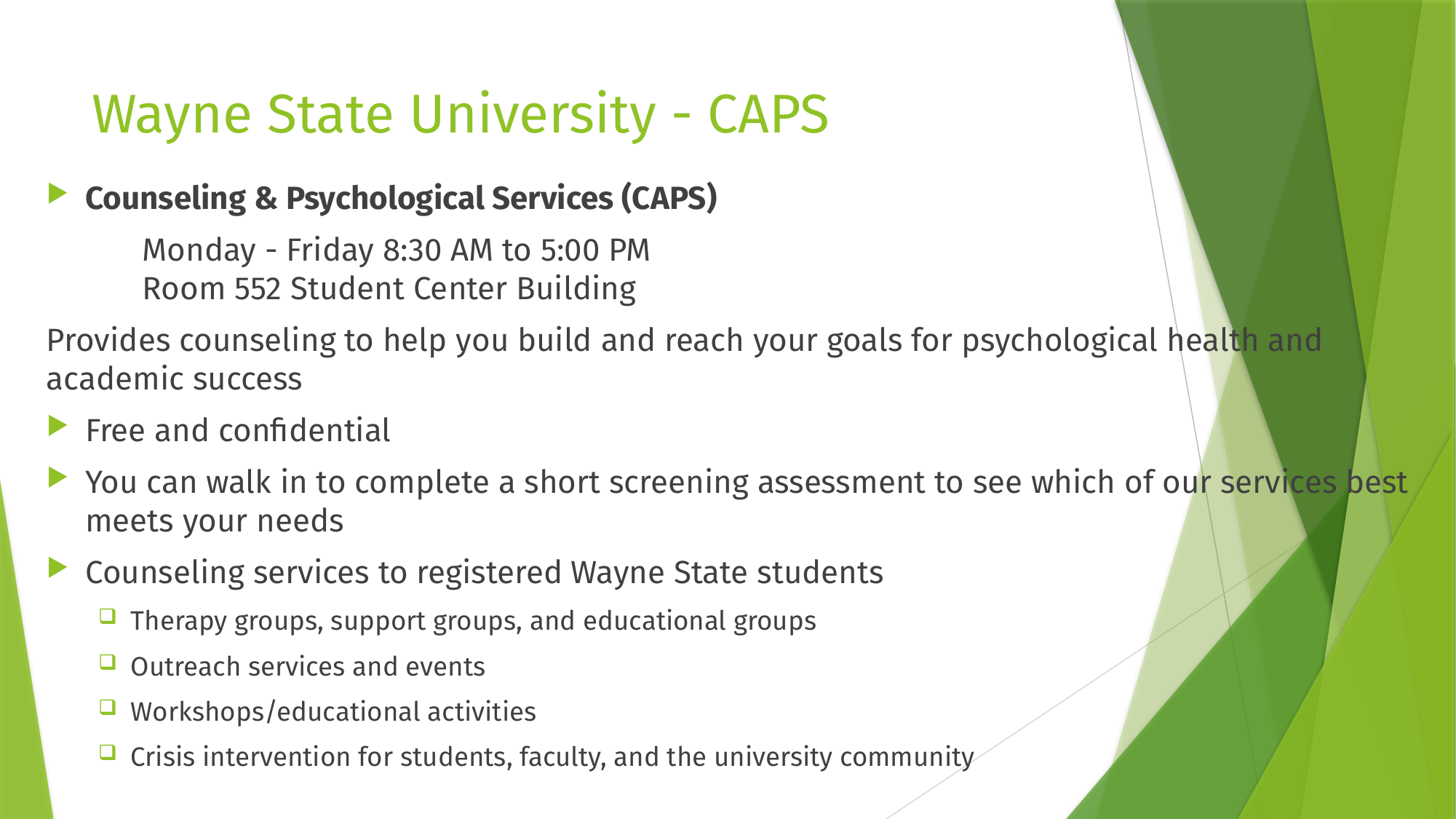

# Wayne State University - CAPS
Counseling & Psychological Services (CAPS)
	Monday - Friday 8:30 AM to 5:00 PM
	Room 552 Student Center Building
Provides counseling to help you build and reach your goals for psychological health and academic success
Free and confidential
You can walk in to complete a short screening assessment to see which of our services best meets your needs
Counseling services to registered Wayne State students
Therapy groups, support groups, and educational groups
Outreach services and events
Workshops/educational activities
Crisis intervention for students, faculty, and the university community